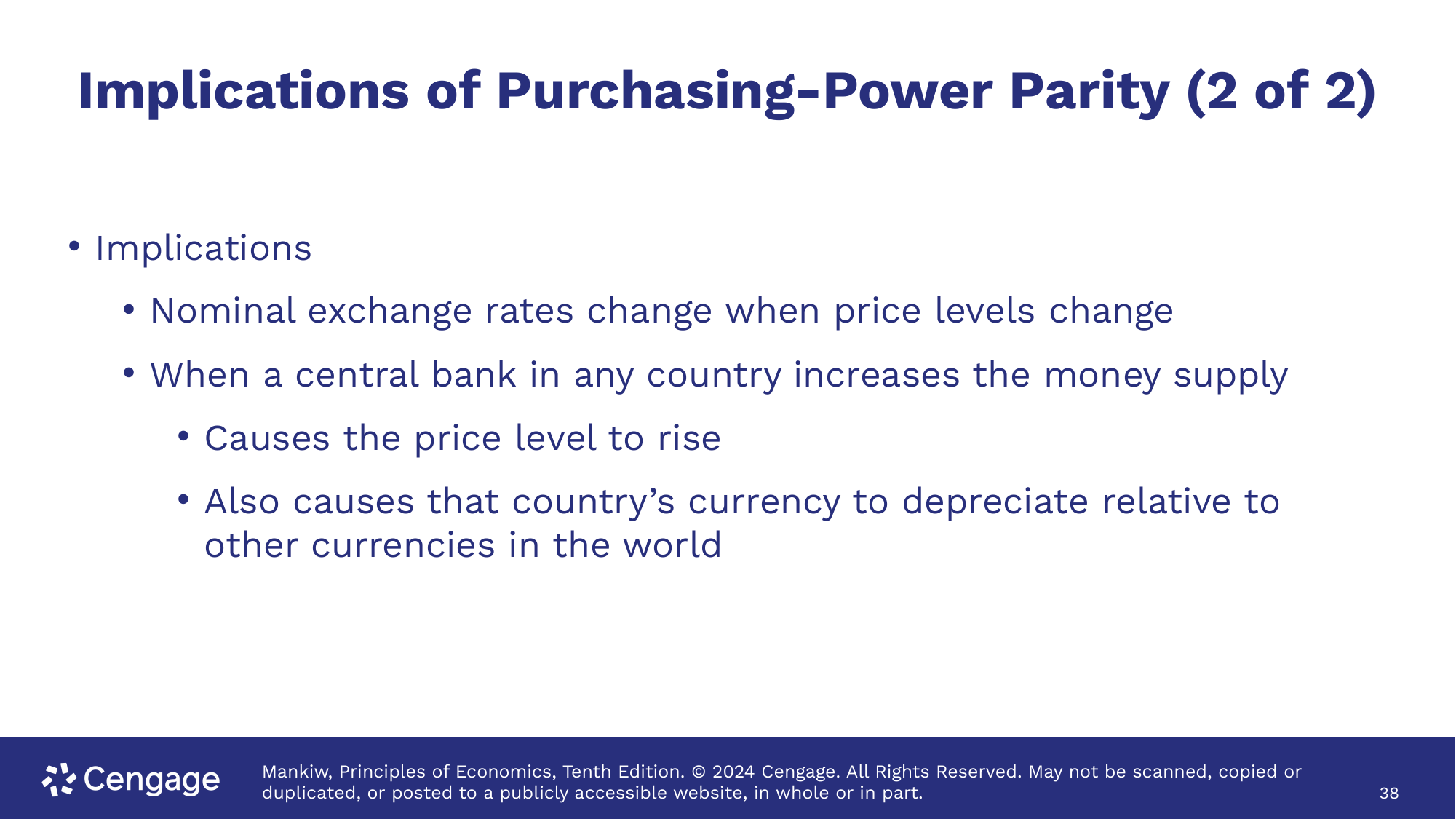

# Implications of Purchasing-Power Parity (2 of 2)
Implications
Nominal exchange rates change when price levels change
When a central bank in any country increases the money supply
Causes the price level to rise
Also causes that country’s currency to depreciate relative to other currencies in the world